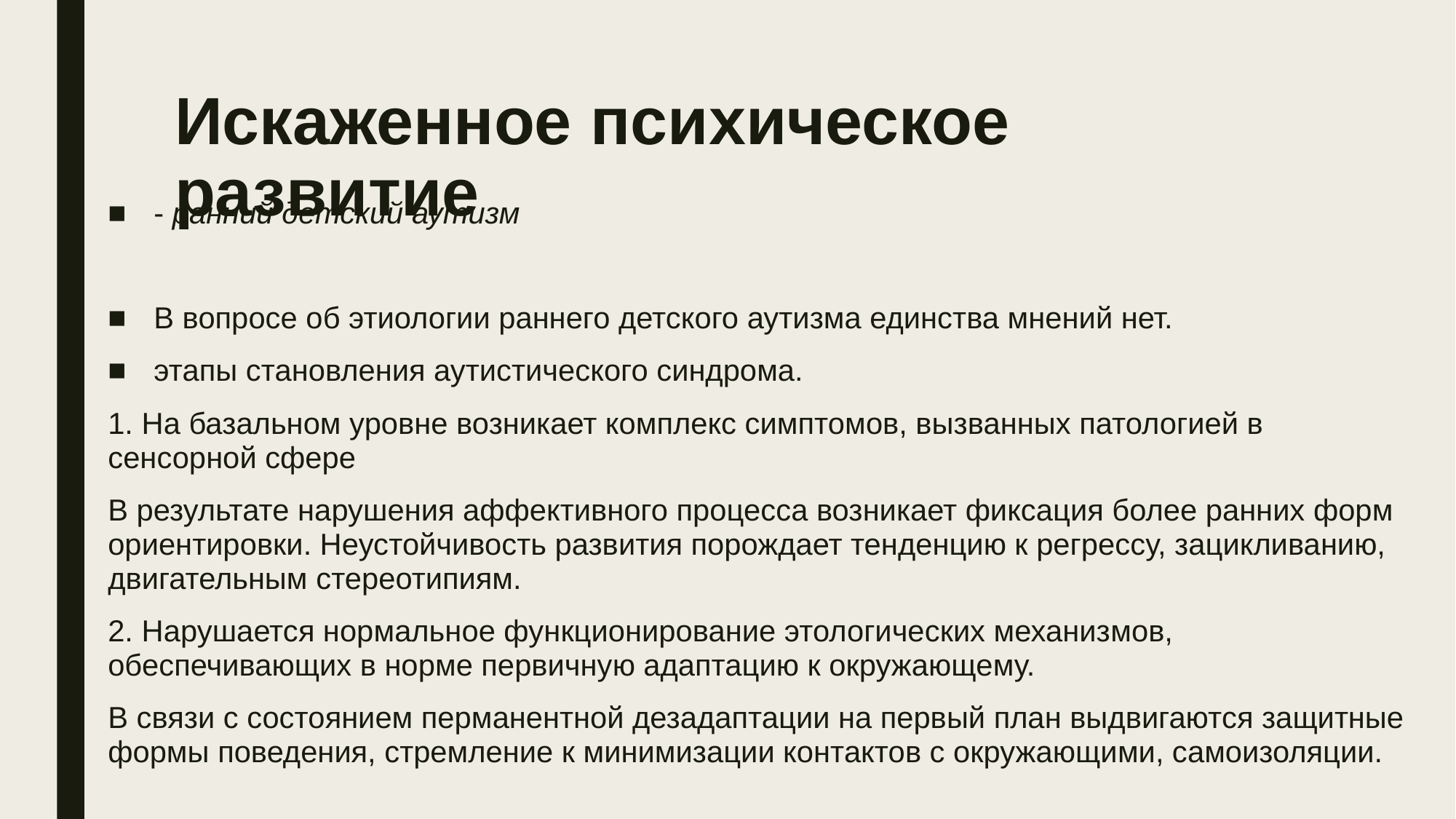

# Искаженное психическое развитие
- ранний детский аутизм

В вопросе об этиологии раннего детского аутизма единства мнений нет.
этапы становления аутистического синдрома.
1. На базальном уровне возникает комплекс симптомов, вызванных патологией в сенсорной сфере
В результате нарушения аффективного процесса возникает фиксация более ранних форм ориентировки. Неустойчивость развития порождает тенденцию к регрессу, зацикливанию, двигательным стереотипиям.
2. На­рушается нормальное функционирование этологических механиз­мов, обеспечивающих в норме первичную адаптацию к окружаю­щему.
В связи с состоянием перманентной дезадаптации на первый план выдвигаются защитные формы поведения, стремление к минимизации контактов с окружающи­ми, самоизоляции.